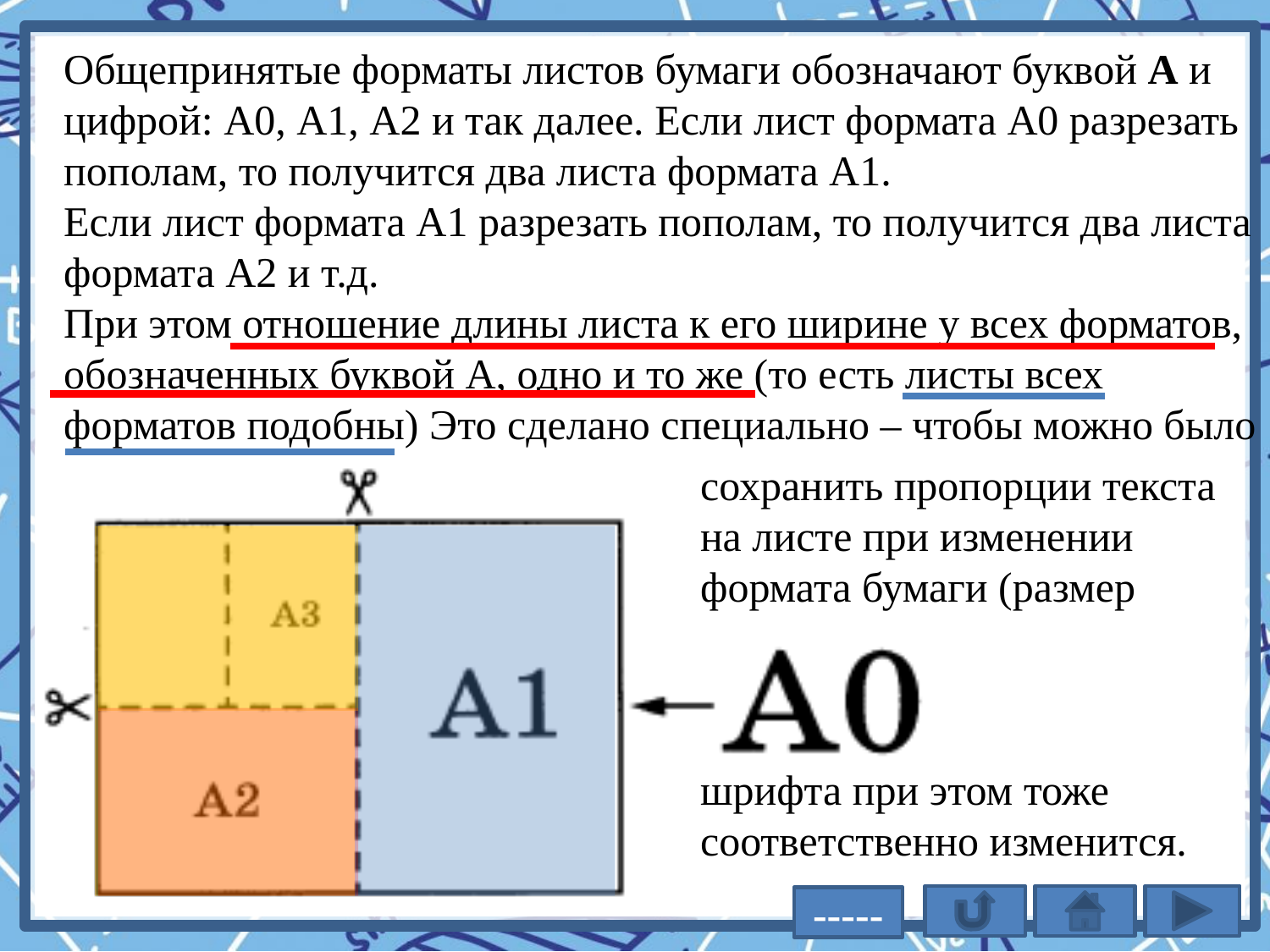

Общепринятые форматы листов бумаги обозначают буквой А и
цифрой: А0, А1, А2 и так далее. Если лист формата А0 разрезать
пополам, то получится два листа формата А1.
Если лист формата А1 разрезать пополам, то получится два листа
формата А2 и т.д.
При этом отношение длины листа к его ширине у всех форматов,
обозначенных буквой А, одно и то же (то есть листы всех
форматов подобны) Это сделано специально – чтобы можно было
сохранить пропорции текста
на листе при изменении
формата бумаги (размер

шрифта при этом тоже
соответственно изменится.

-----